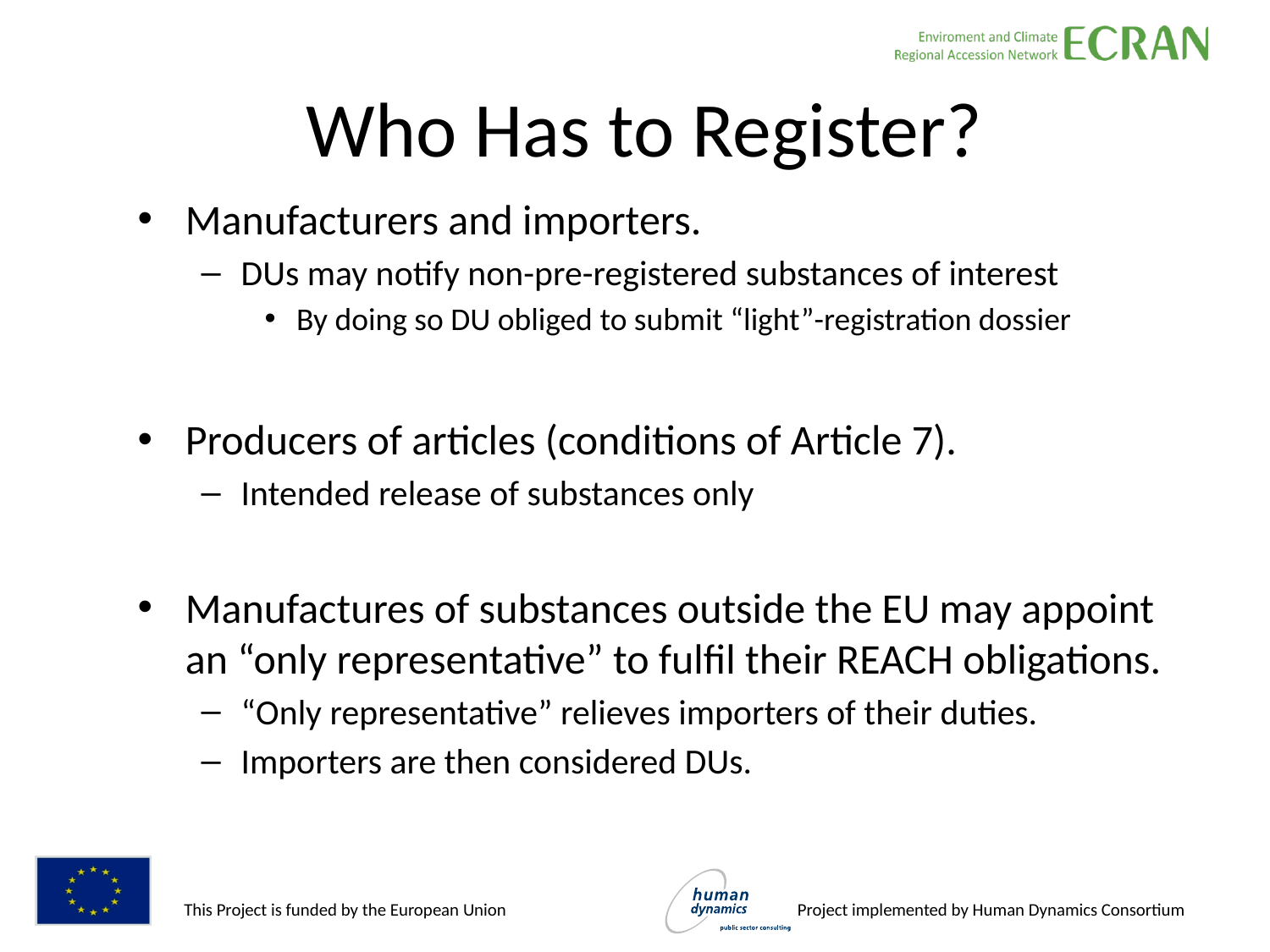

# Who Has to Register?
Manufacturers and importers.
DUs may notify non-pre-registered substances of interest
By doing so DU obliged to submit “light”-registration dossier

Producers of articles (conditions of Article 7).
Intended release of substances only

Manufactures of substances outside the EU may appoint an “only representative” to fulfil their REACH obligations.
“Only representative” relieves importers of their duties.
Importers are then considered DUs.